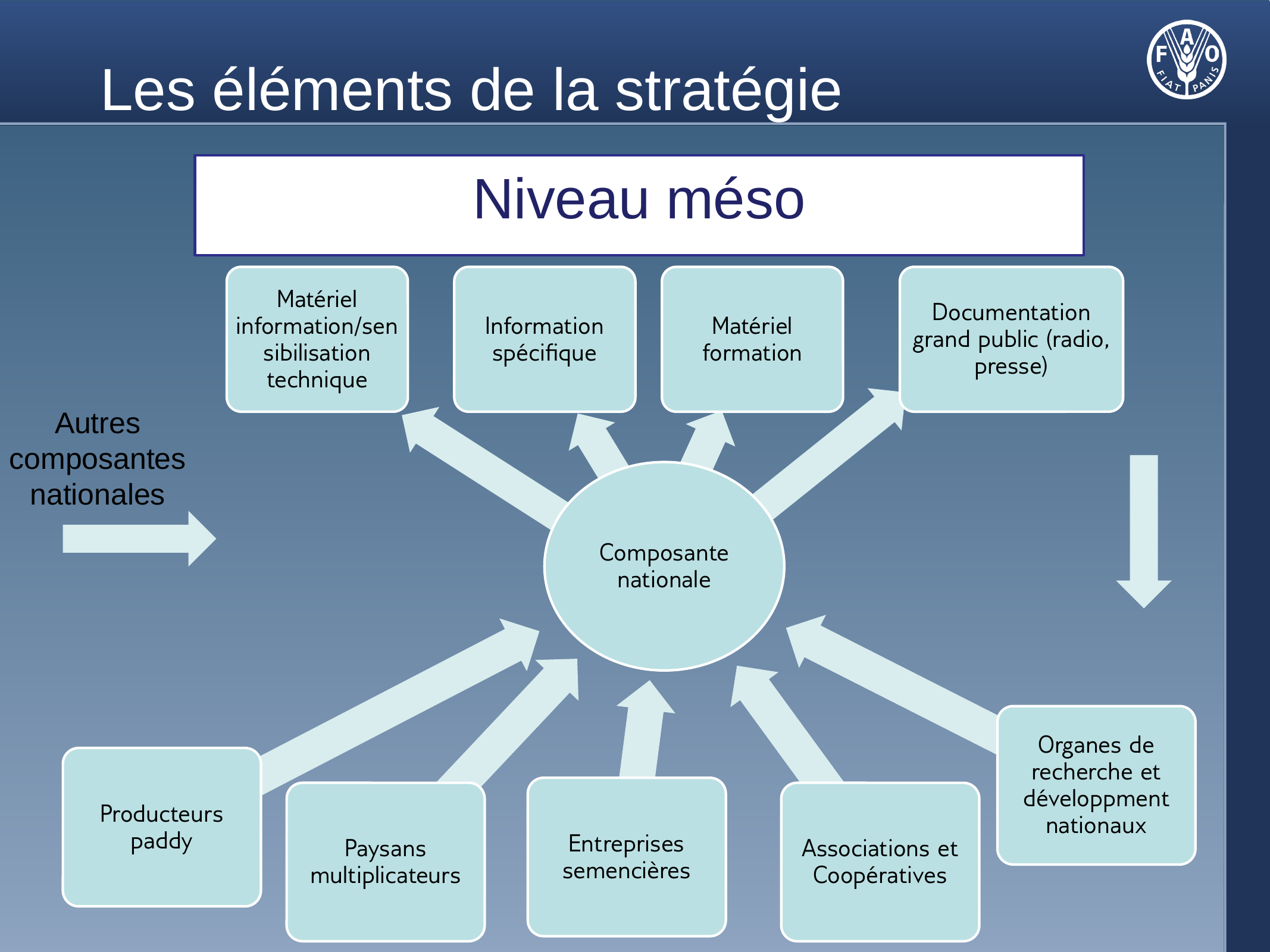

# Les éléments de la stratégie
Niveau méso

Coordinations communication et technique
Matériel information/sensibilisation technique
Information spécifique
Matériel formation
Documentation grand public (radio, presse)
Autres composantes nationales
Composante nationale
Producteurs paddy
Paysans multiplicateurs
Entreprises semencières
Organes de recherche et développment nationaux
Associations et Coopératives